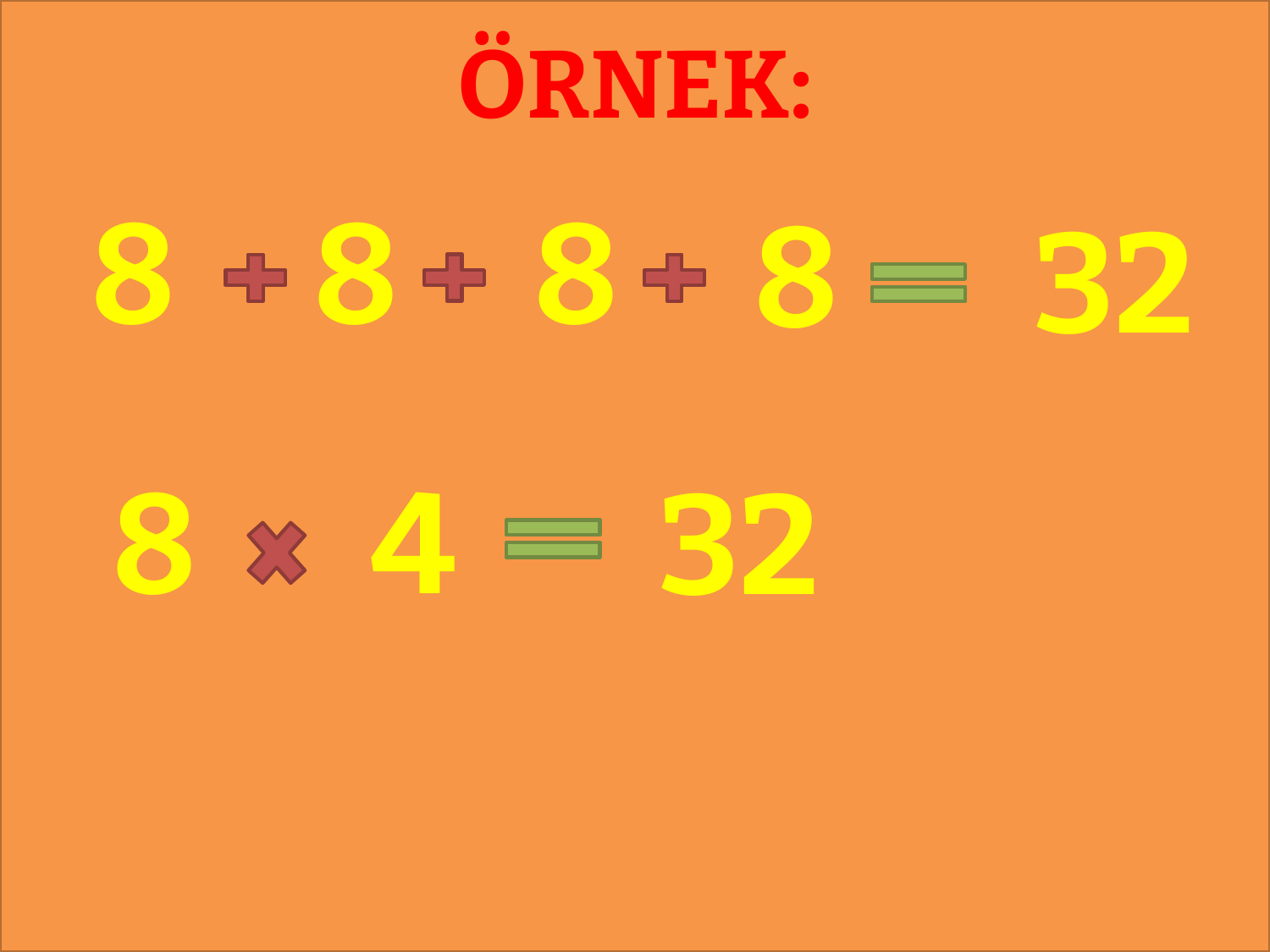

ÖRNEK:
8
8
8
8
32

#
4
8
32